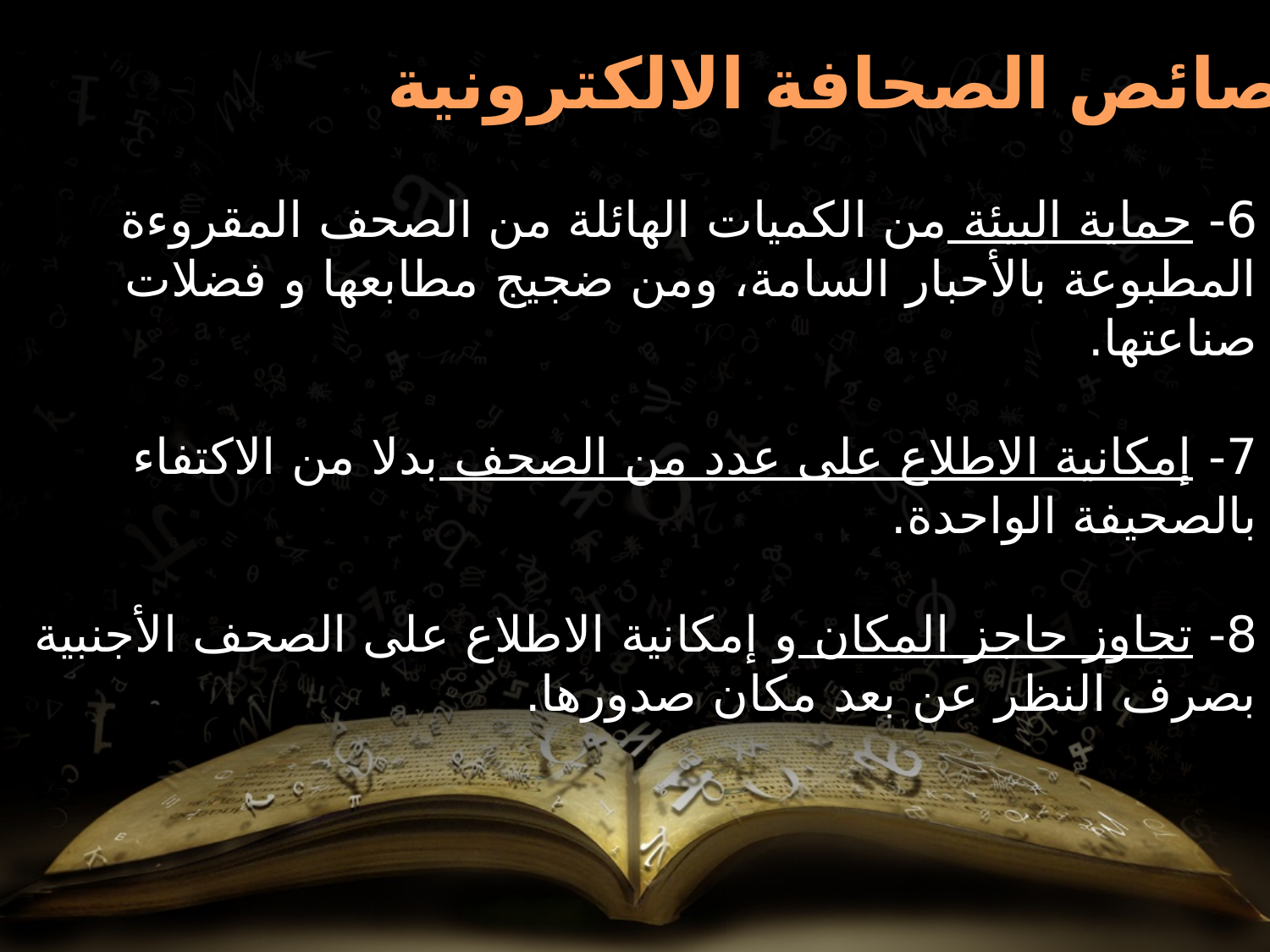

خصائص الصحافة الالكترونية:
6- حماية البيئة من الكميات الهائلة من الصحف المقروءة المطبوعة بالأحبار السامة، ومن ضجيج مطابعها و فضلات صناعتها.

7- إمكانية الاطلاع على عدد من الصحف بدلا من الاكتفاء بالصحيفة الواحدة.

8- تجاوز حاجز المكان و إمكانية الاطلاع على الصحف الأجنبية بصرف النظر عن بعد مكان صدورها.